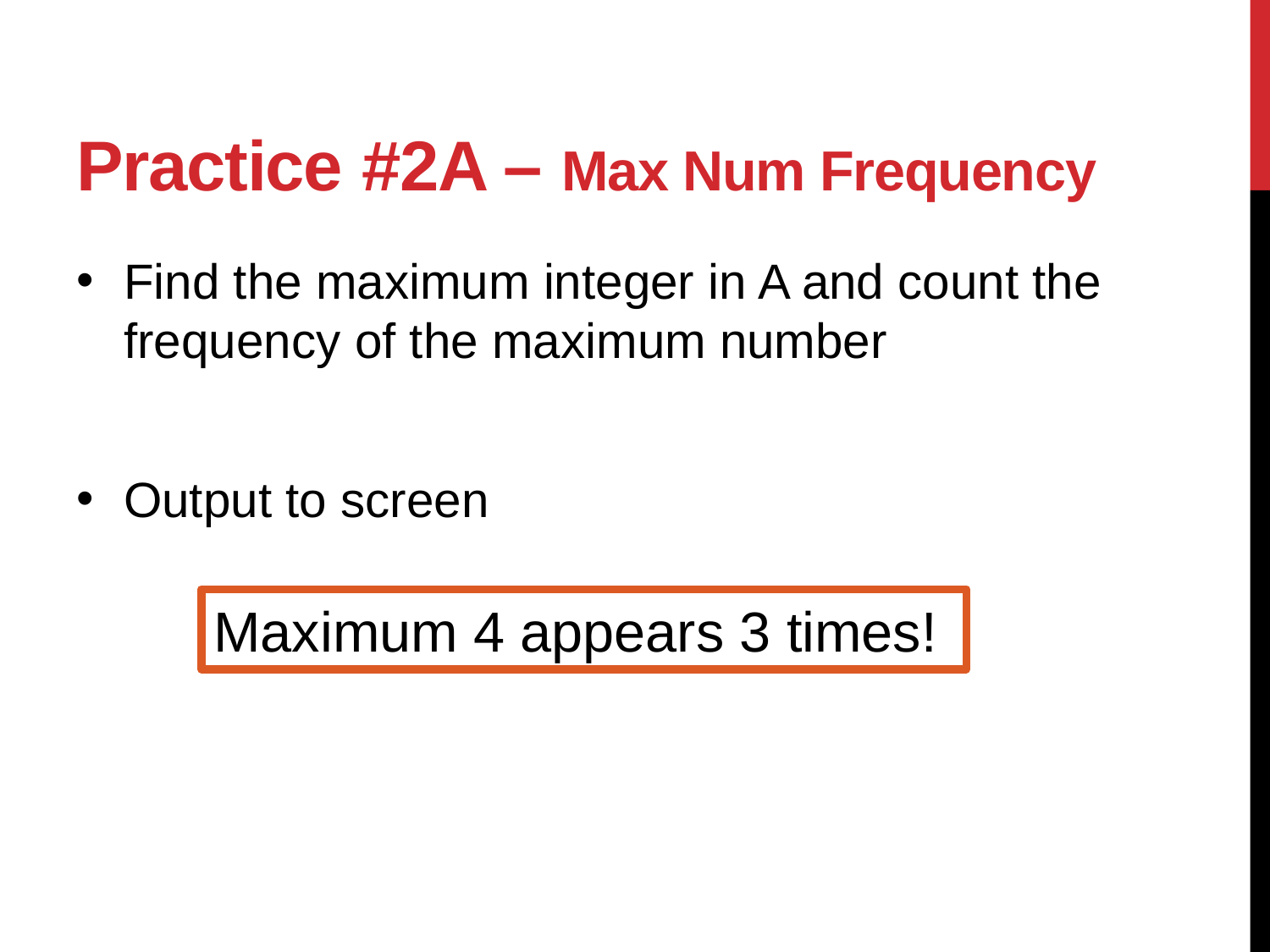

Practice #2a – Max Num Frequency
Find the maximum integer in A and count the frequency of the maximum number

Output to screen

Maximum 4 appears 3 times!